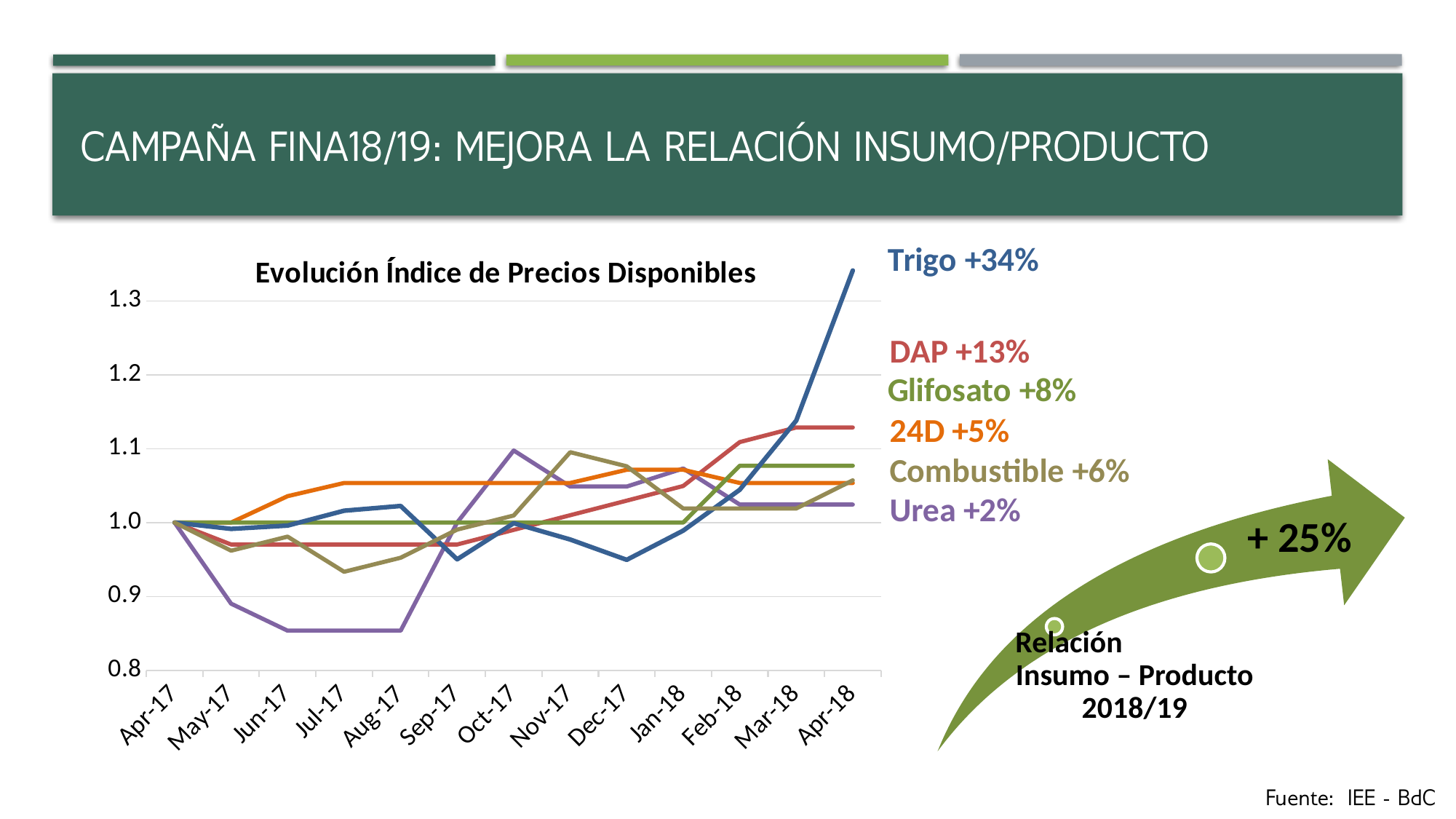

# Campaña fina18/19: mejora la relación insumo/producto

### Chart

| Category | Urea | DAP | 2 4 D | Glifosato | P Trigo | gas oil |
|---|---|---|---|---|---|---|
| 42826 | 1.0 | 1.0 | 1.0 | 1.0 | 1.0 | 1.0 |
| 42856 | 0.8902439024390244 | 0.9702970297029703 | 1.0 | 1.0 | 0.9913873806403296 | 0.9619047619047619 |
| 42887 | 0.8536585365853658 | 0.9702970297029703 | 1.0357142857142858 | 1.0 | 0.9958809211758098 | 0.9809523809523809 |
| 42917 | 0.8536585365853658 | 0.9702970297029703 | 1.0535714285714286 | 1.0 | 1.016101853585471 | 0.9333333333333333 |
| 42948 | 0.8536585365853658 | 0.9702970297029703 | 1.0535714285714286 | 1.0 | 1.022459192183963 | 0.9523809523809523 |
| 42979 | 1.0 | 0.9702970297029703 | 1.0535714285714286 | 1.0 | 0.9502434001123385 | 0.9904761904761905 |
| 43009 | 1.0975609756097562 | 0.9900990099009901 | 1.0535714285714286 | 1.0 | 0.9991106534356863 | 1.0095238095238095 |
| 43040 | 1.048780487804878 | 1.00990099009901 | 1.0535714285714286 | 1.0 | 0.9770642201834863 | 1.0952380952380953 |
| 43070 | 1.048780487804878 | 1.0297029702970297 | 1.0714285714285714 | 1.0 | 0.9495412844036698 | 1.0761904761904761 |
| 43101 | 1.0731707317073171 | 1.0495049504950495 | 1.0714285714285714 | 1.0 | 0.9890831645418803 | 1.019047619047619 |
| 43132 | 1.024390243902439 | 1.108910891089109 | 1.0535714285714286 | 1.0769230769230769 | 1.0443971166448232 | 1.019047619047619 |
| 43160 | 1.024390243902439 | 1.1287128712871286 | 1.0535714285714286 | 1.0769230769230769 | 1.1379750982961991 | 1.019047619047619 |
| 43191 | 1.024390243902439 | 1.1287128712871286 | 1.0535714285714286 | 1.0769230769230769 | 1.3411223011657585 | 1.0571428571428572 |
Relación                    Insumo – Producto 2018/19
+ 25%
Fuente:  IEE - BdC